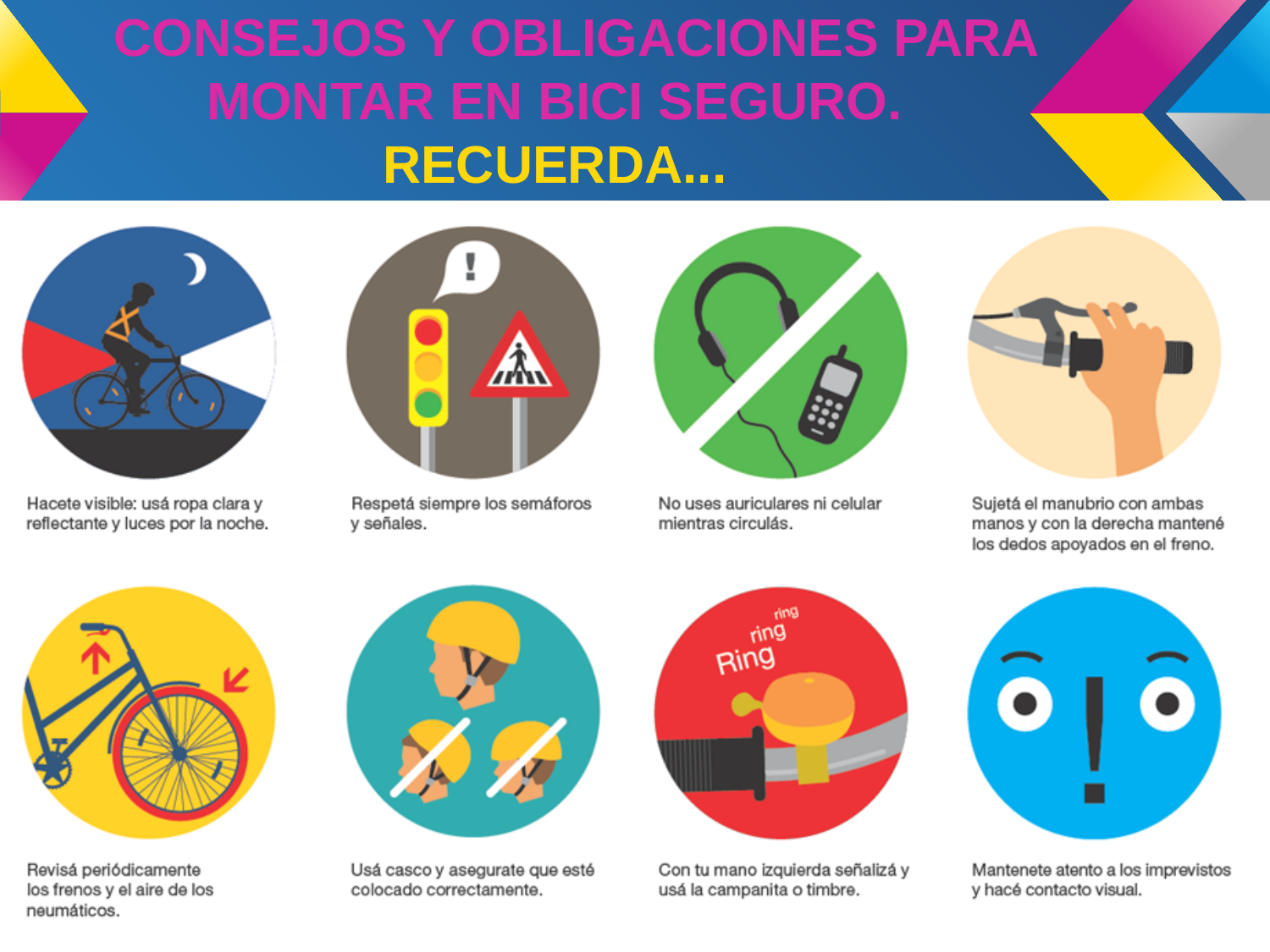

# CONSEJOS Y OBLIGACIONES PARA MONTAR EN BICI SEGURO. RECUERDA...